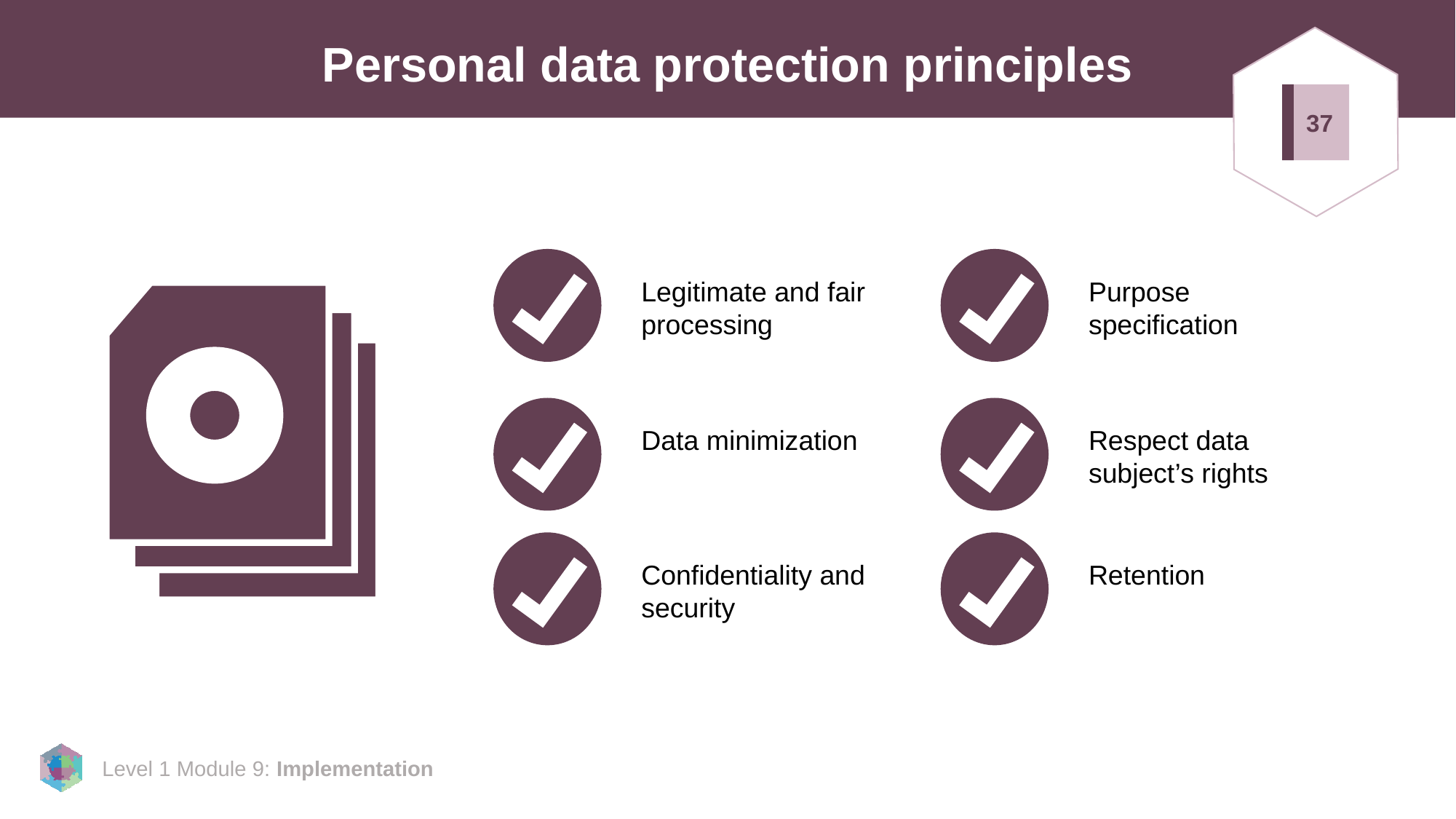

# Personal data protection principles

37

Legitimate and fair processing
Purpose specification

Data minimization
Respect data subject’s rights

Confidentiality and security
Retention